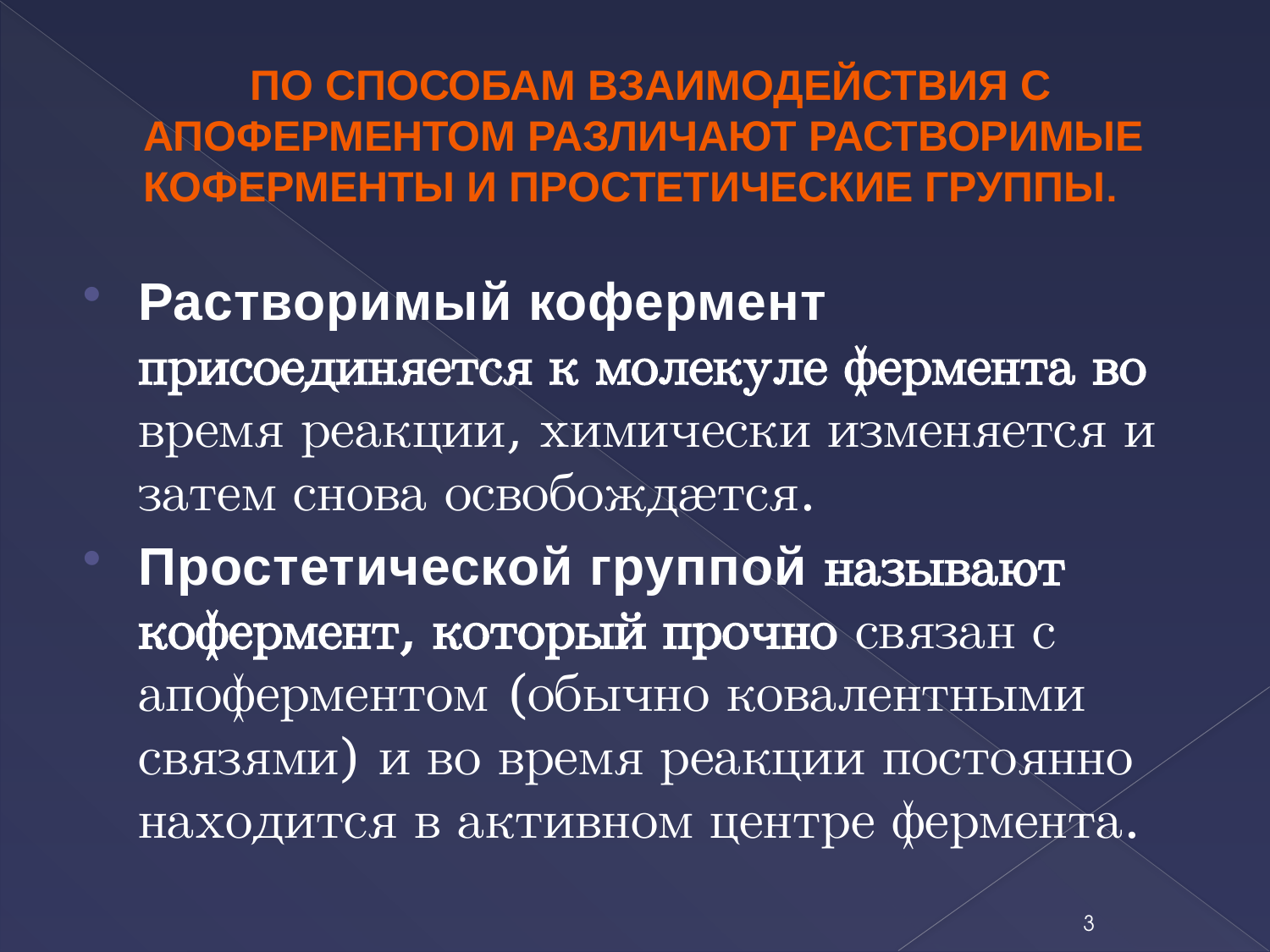

# По способам взаимодействия с апоферментом различают растворимые коферменты и простетические группы.
Растворимый кофермент присоединяется к молекуле фермента во время реакции, химически изменяется и затем снова освобождается.
Простетической группой называют кофермент, который прочно связан с апоферментом (обычно ковалентными связями) и во время реакции постоянно находится в активном центре фермента.

3